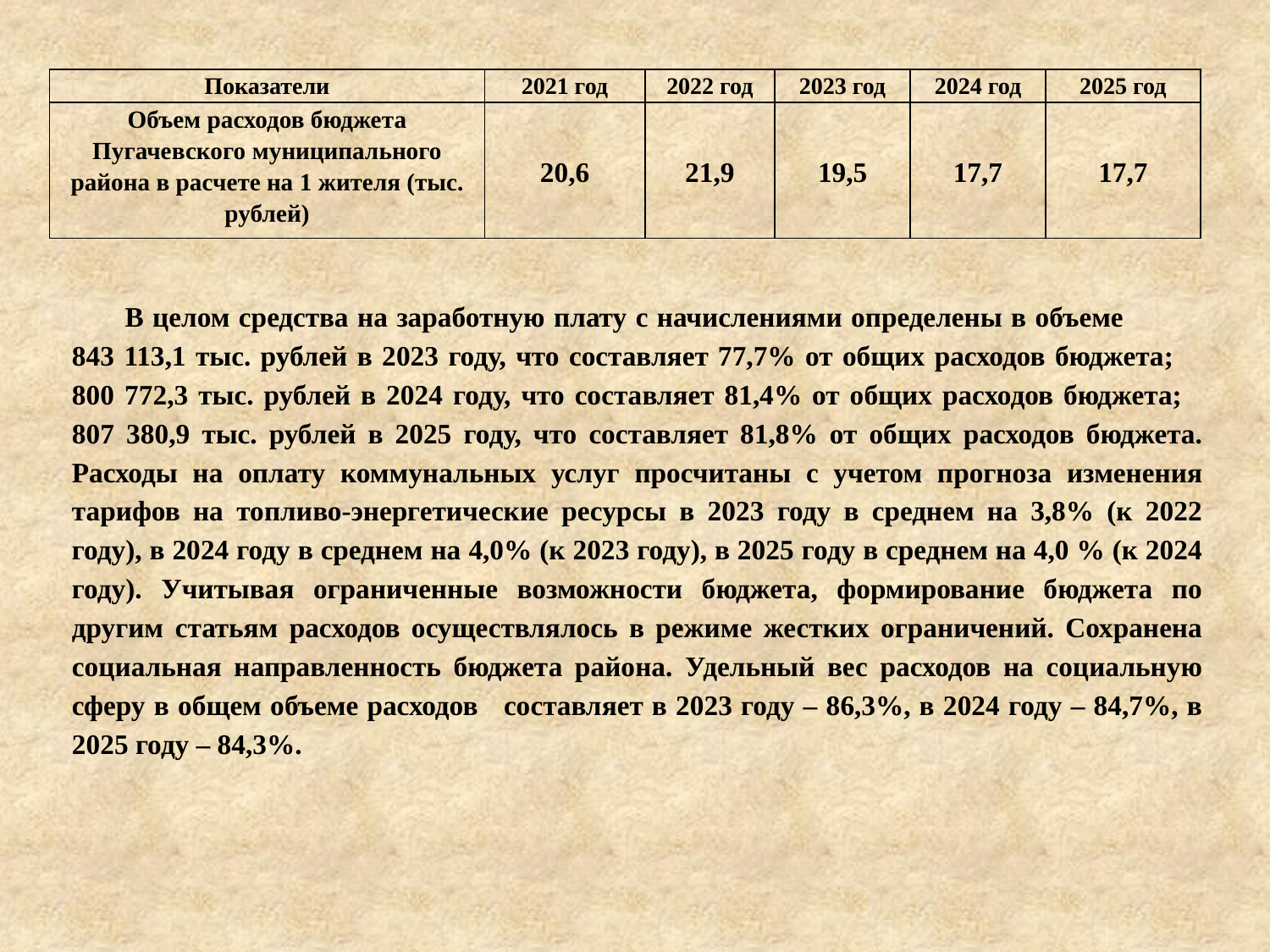

| Показатели | 2021 год | 2022 год | 2023 год | 2024 год | 2025 год |
| --- | --- | --- | --- | --- | --- |
| Объем расходов бюджета Пугачевского муниципального района в расчете на 1 жителя (тыс. рублей) | 20,6 | 21,9 | 19,5 | 17,7 | 17,7 |
      В целом средства на заработную плату с начислениями определены в объеме          843 113,1 тыс. рублей в 2023 году, что составляет 77,7% от общих расходов бюджета;    800 772,3 тыс. рублей в 2024 году, что составляет 81,4% от общих расходов бюджета;   807 380,9 тыс. рублей в 2025 году, что составляет 81,8% от общих расходов бюджета. Расходы на оплату коммунальных услуг просчитаны с учетом прогноза изменения тарифов на топливо-энергетические ресурсы в 2023 году в среднем на 3,8% (к 2022 году), в 2024 году в среднем на 4,0% (к 2023 году), в 2025 году в среднем на 4,0 % (к 2024 году). Учитывая ограниченные возможности бюджета, формирование бюджета по другим статьям расходов осуществлялось в режиме жестких ограничений. Сохранена социальная направленность бюджета района. Удельный вес расходов на социальную сферу в общем объеме расходов   составляет в 2023 году – 86,3%, в 2024 году – 84,7%, в 2025 году – 84,3%.